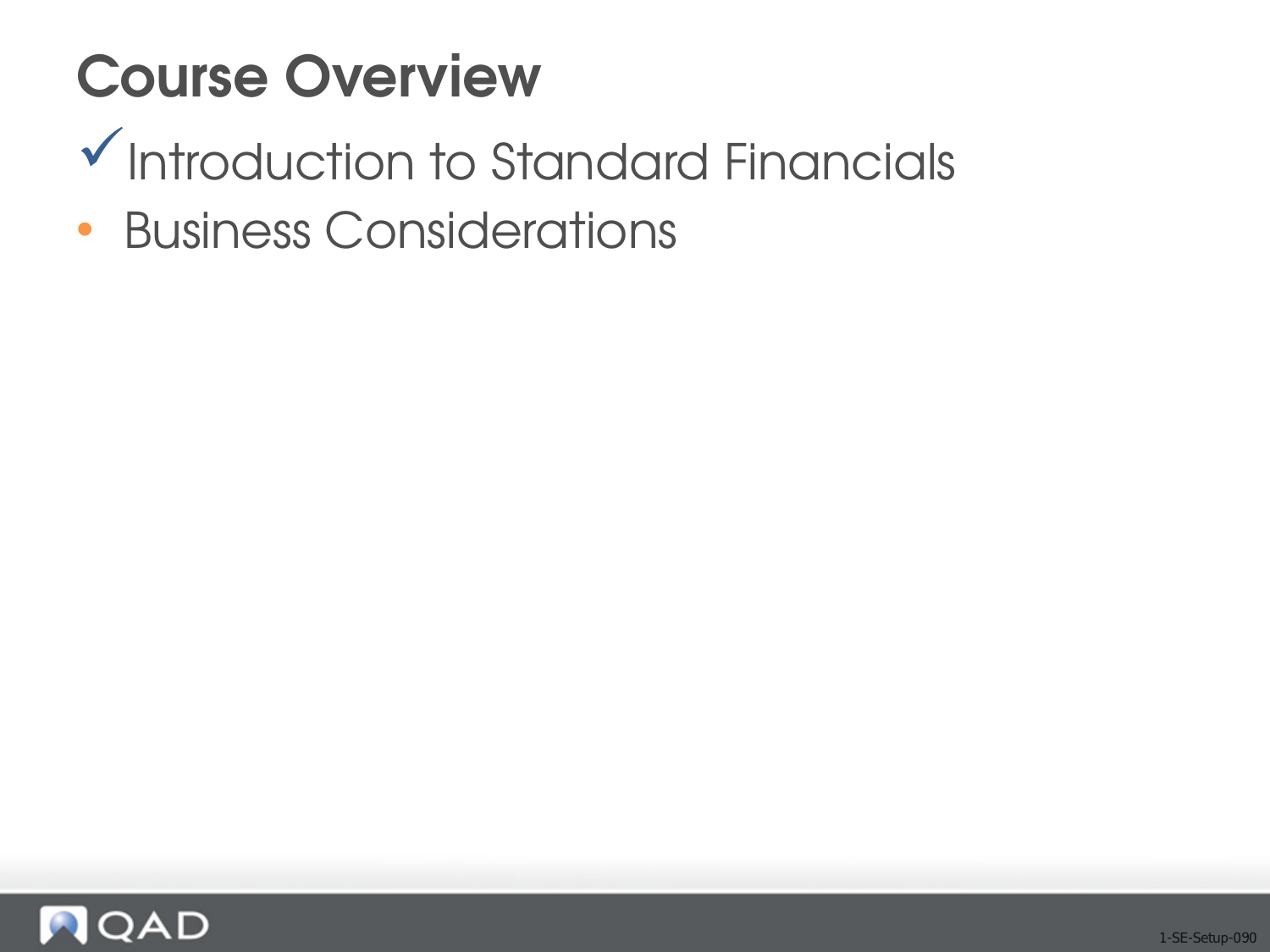

# Course Overview
Introduction to Standard Financials
Business Considerations

1-SE-Setup-090